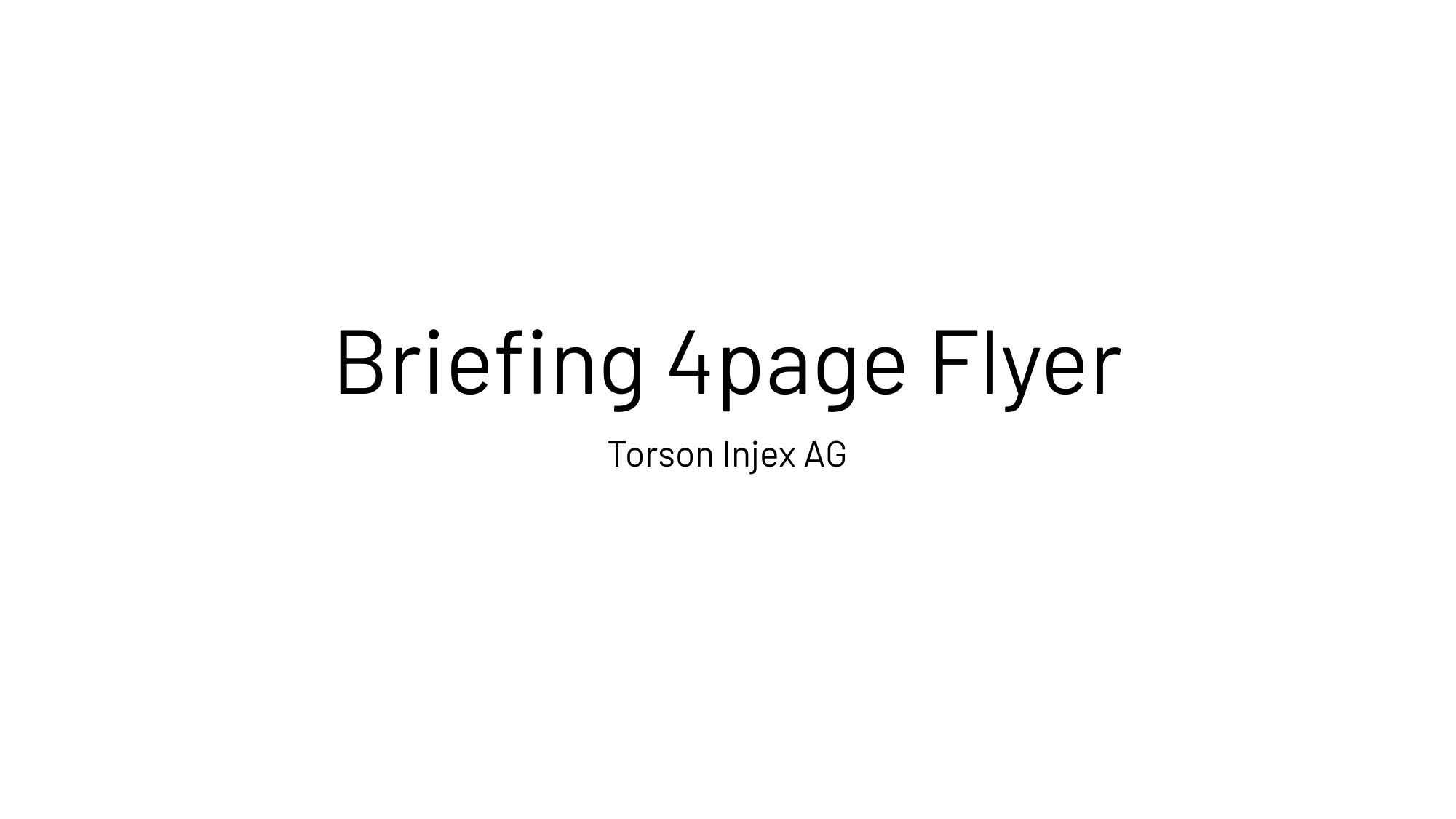

# Briefing 4page Flyer
Torson Injex AG